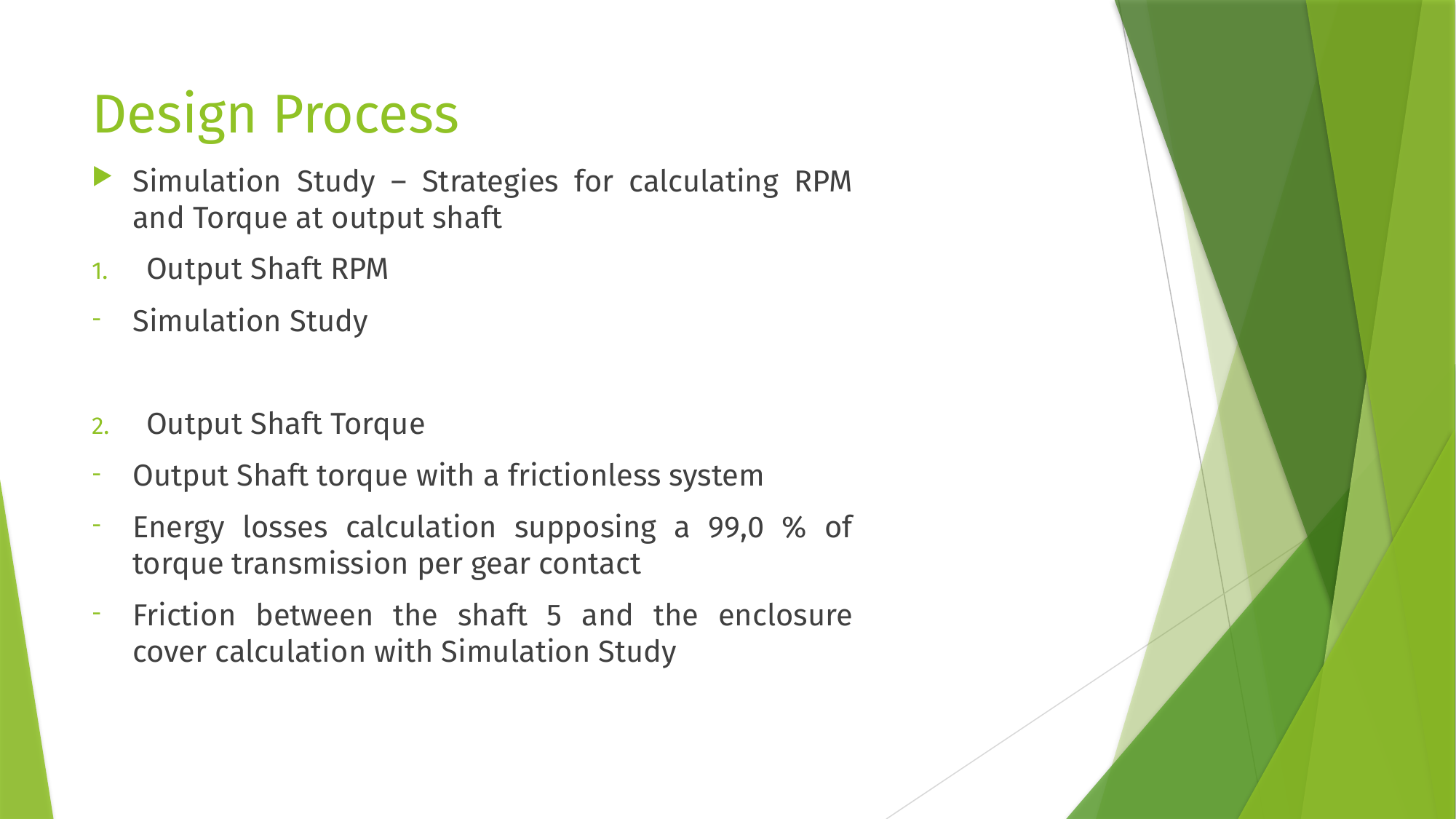

# Design Process
Simulation Study – Strategies for calculating RPM and Torque at output shaft
Output Shaft RPM
Simulation Study

Output Shaft Torque
Output Shaft torque with a frictionless system
Energy losses calculation supposing a 99,0 % of torque transmission per gear contact
Friction between the shaft 5 and the enclosure cover calculation with Simulation Study